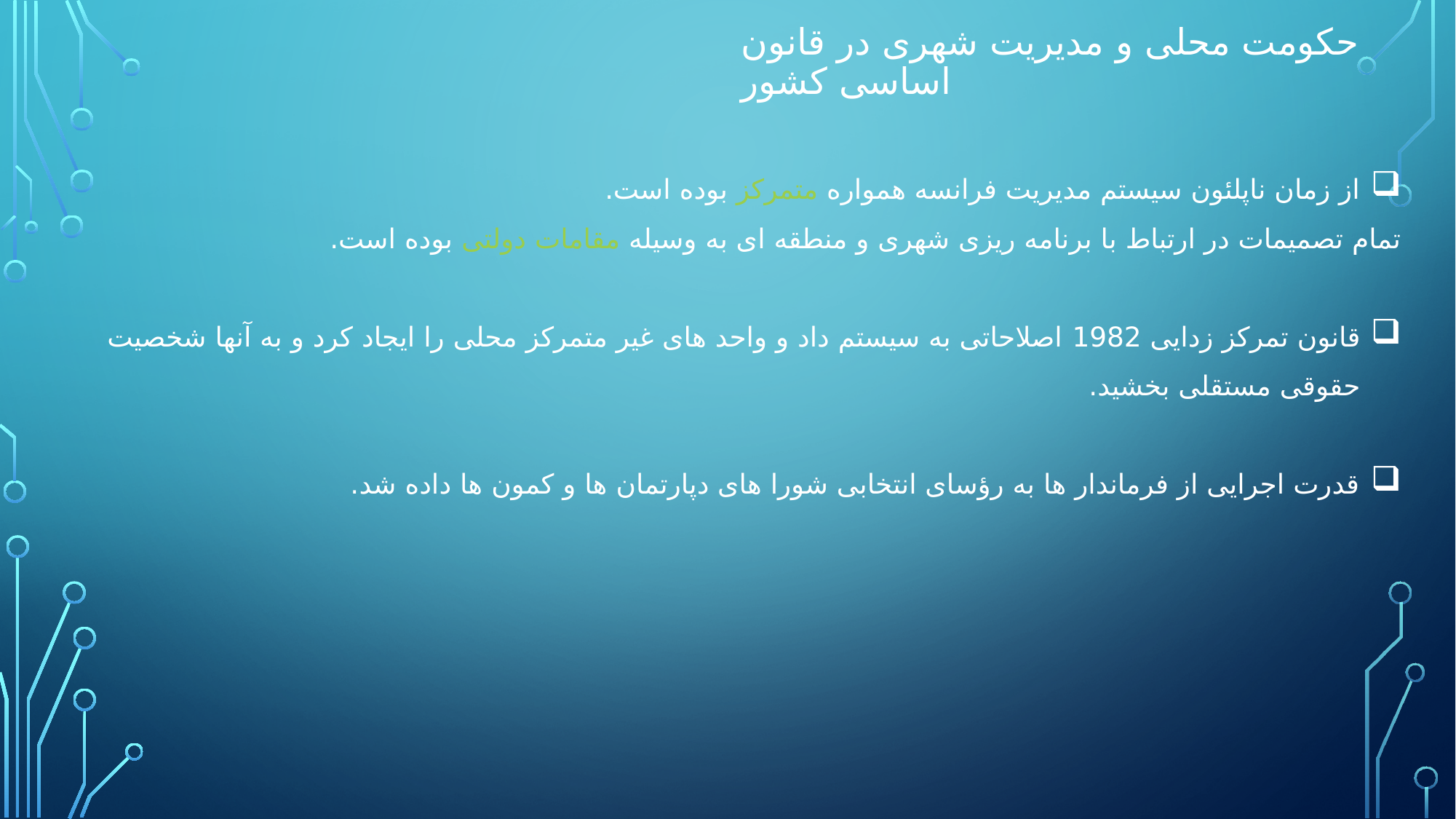

# حکومت محلی و مدیریت شهری در قانون اساسی کشور

از زمان ناپلئون سیستم مدیریت فرانسه همواره متمرکز بوده است.
تمام تصمیمات در ارتباط با برنامه ریزی شهری و منطقه ای به وسیله مقامات دولتی بوده است.

قانون تمرکز زدایی 1982 اصلاحاتی به سیستم داد و واحد های غیر متمرکز محلی را ایجاد کرد و به آنها شخصیت حقوقی مستقلی بخشید.

قدرت اجرایی از فرماندار ها به رؤسای انتخابی شورا های دپارتمان ها و کمون ها داده شد.